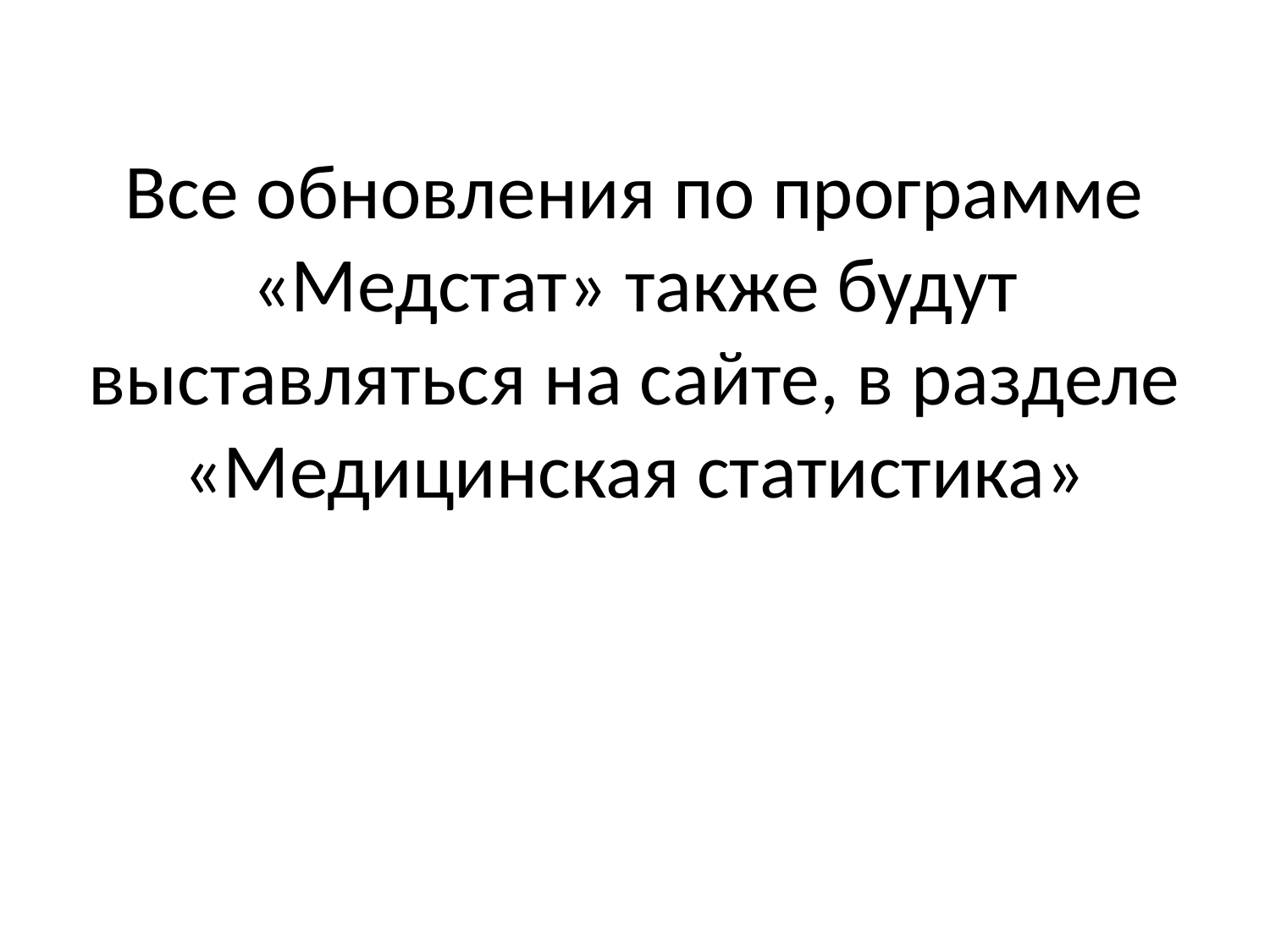

# Все обновления по программе «Медстат» также будут выставляться на сайте, в разделе «Медицинская статистика»